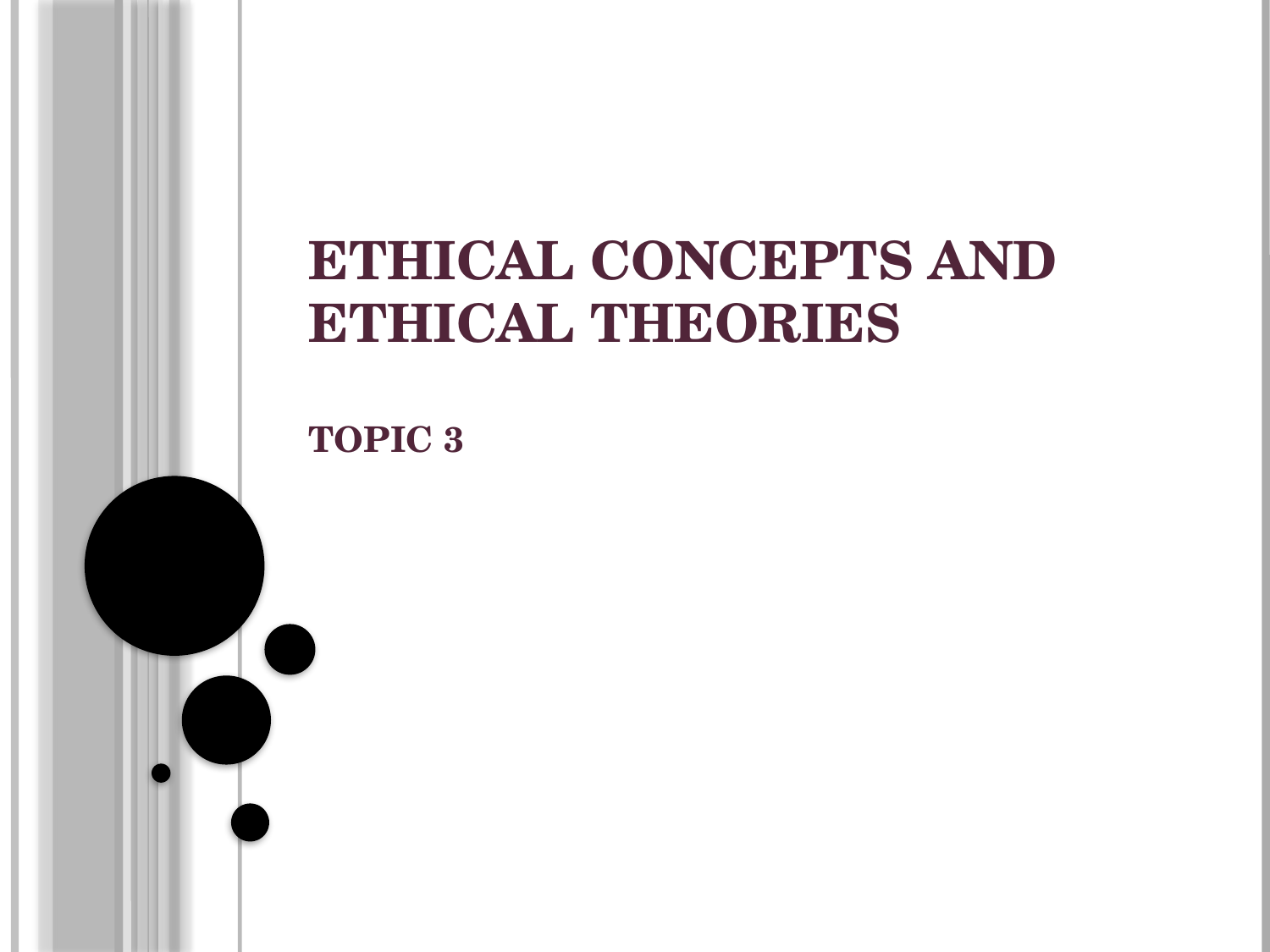

# Ethical concepts and ethical theories Topic 3